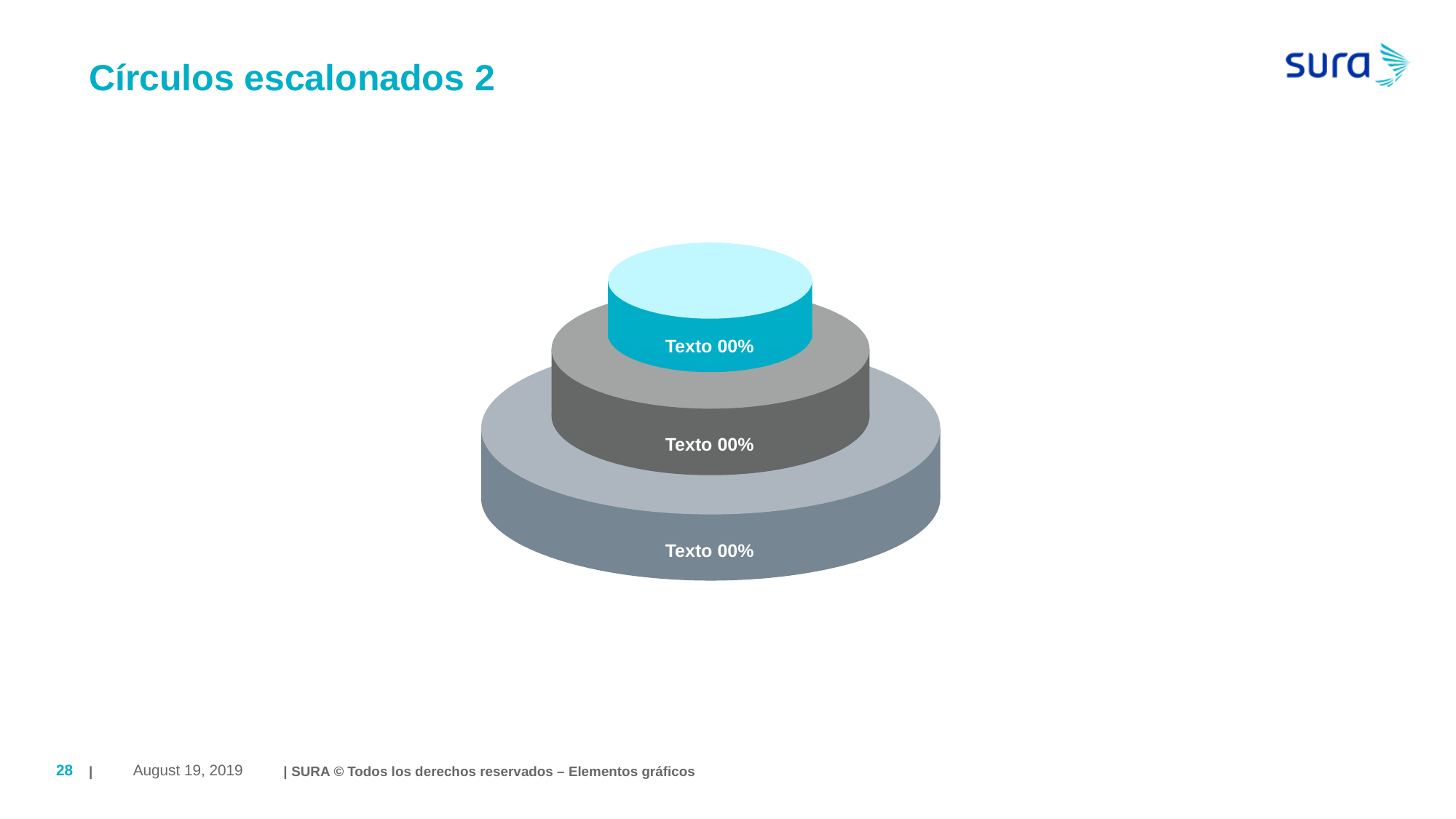

# Círculos escalonados 2

Texto 00%

Texto 00%
Texto 00%
|                                                  | SURA © Todos los derechos reservados – Elementos gráficos
28
August 19, 2019